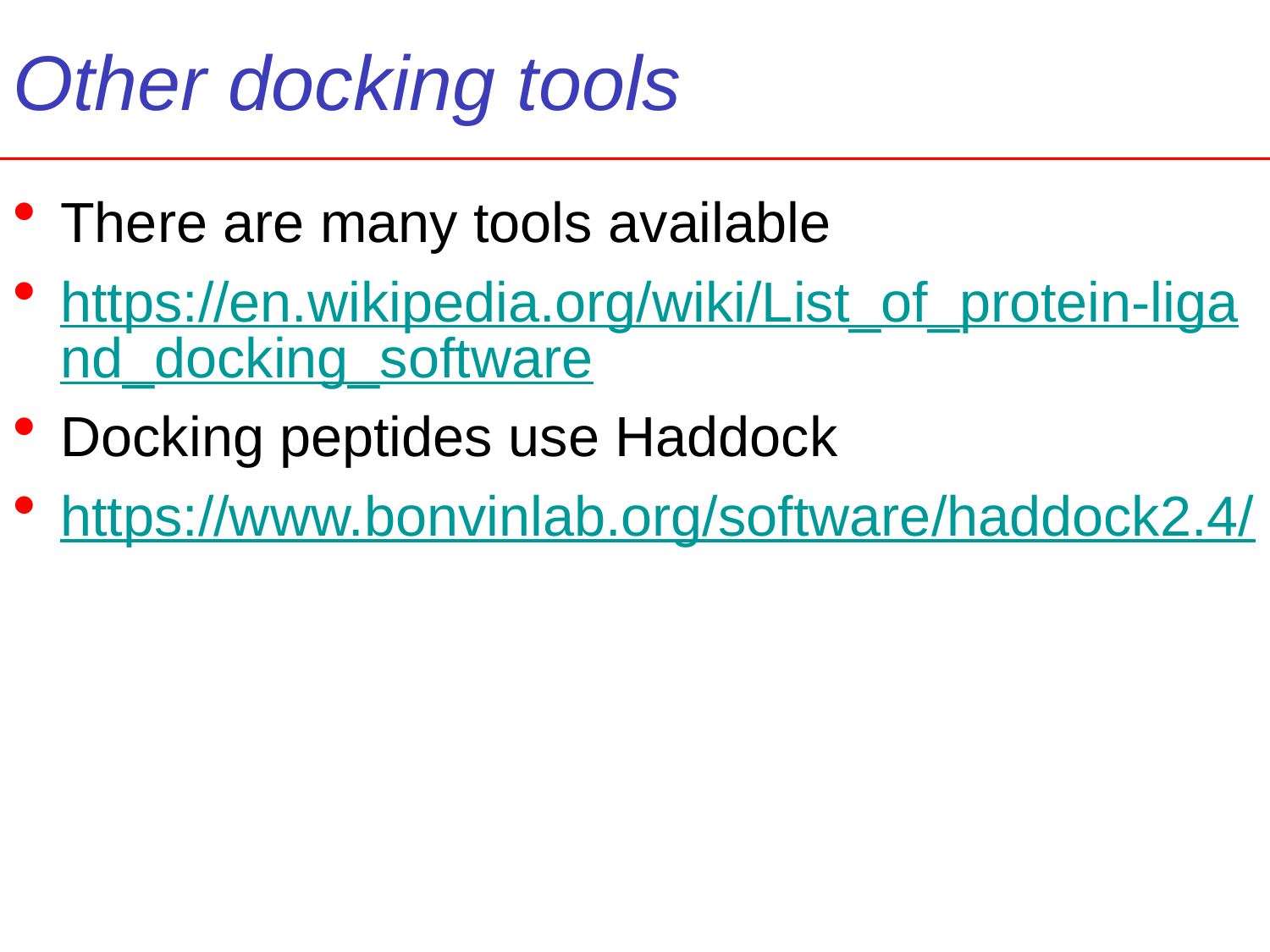

# Other docking tools
There are many tools available
https://en.wikipedia.org/wiki/List_of_protein-ligand_docking_software
Docking peptides use Haddock
https://www.bonvinlab.org/software/haddock2.4/